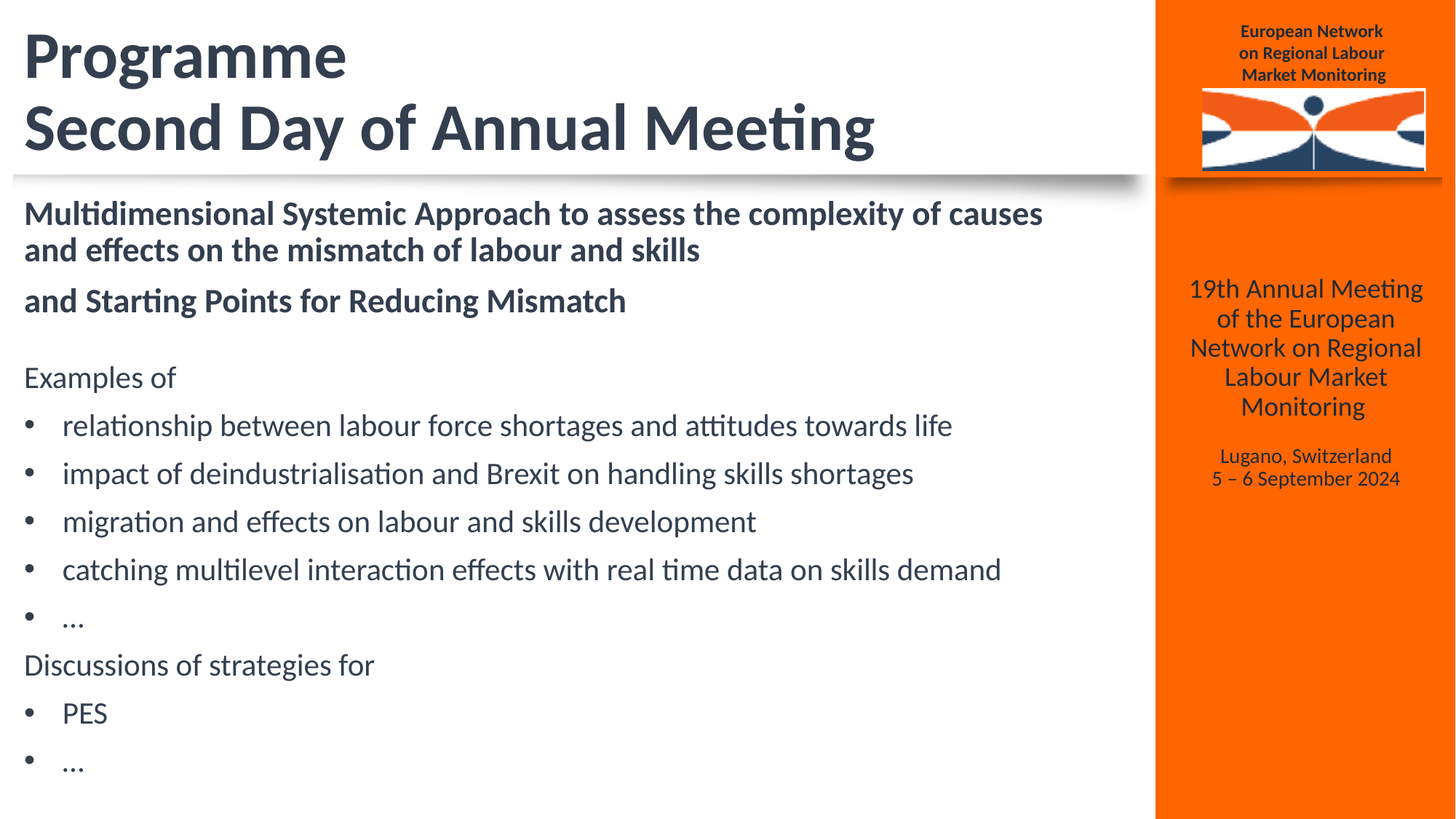

# Programme Second Day of Annual Meeting
Multidimensional Systemic Approach to assess the complexity of causes and effects on the mismatch of labour and skills
and Starting Points for Reducing Mismatch

Examples of
relationship between labour force shortages and attitudes towards life
impact of deindustrialisation and Brexit on handling skills shortages
migration and effects on labour and skills development
catching multilevel interaction effects with real time data on skills demand
…
Discussions of strategies for
PES
…